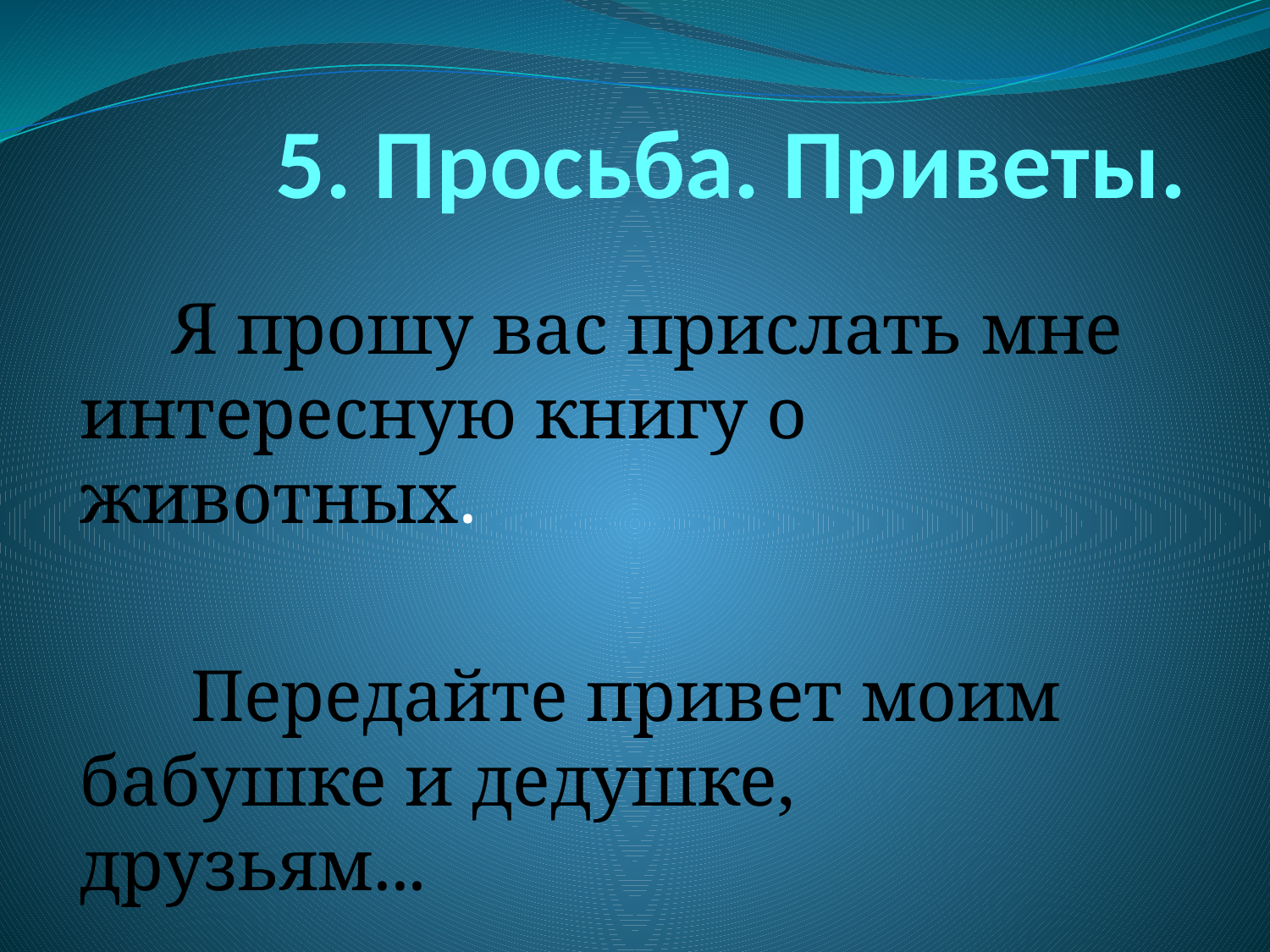

# 5. Просьба. Приветы.
     Я прошу вас прислать мне интересную книгу о животных.

      Передайте привет моим бабушке и дедушке, друзьям...